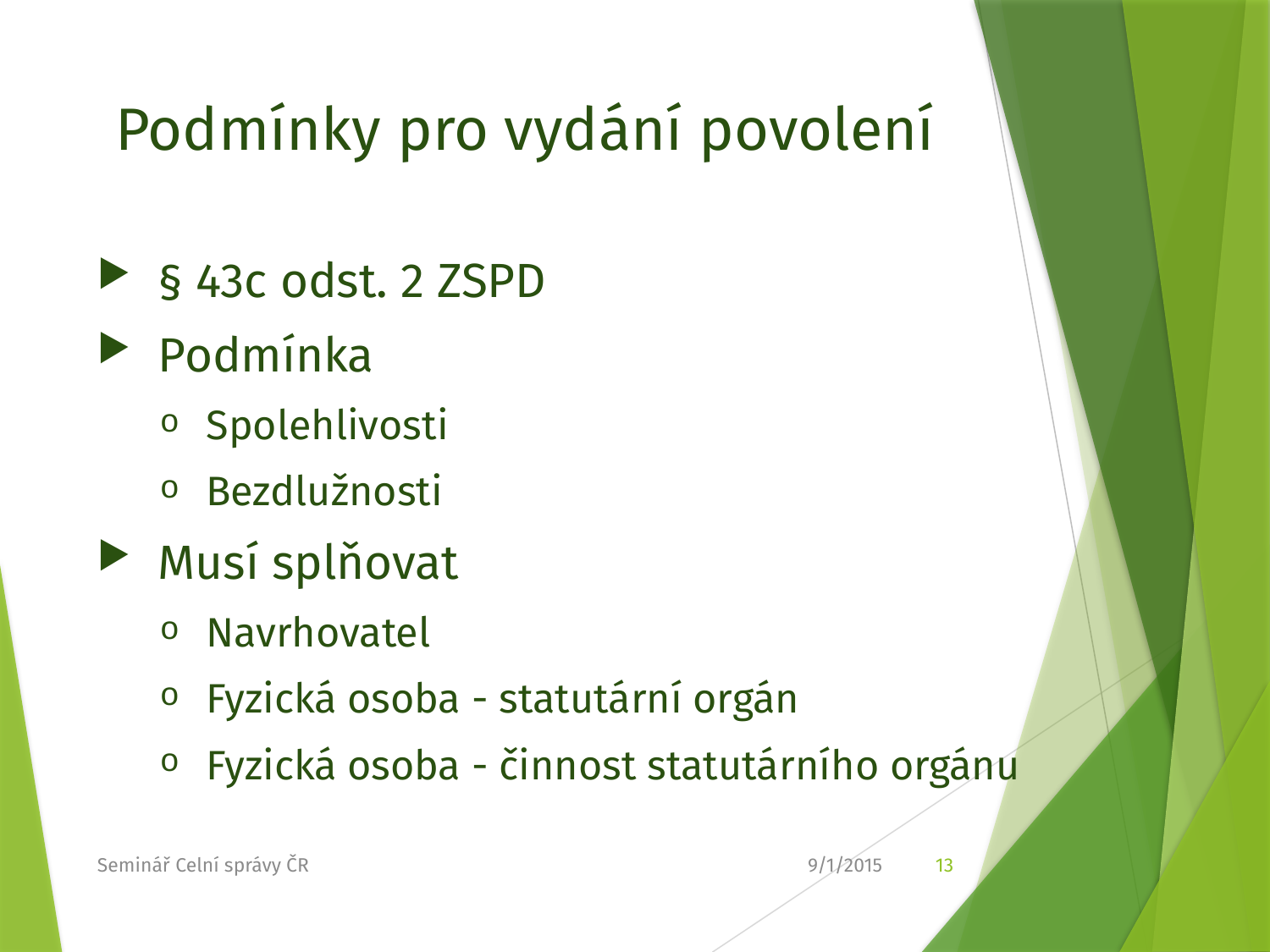

# Podmínky pro vydání povolení
§ 43c odst. 2 ZSPD
Podmínka
Spolehlivosti
Bezdlužnosti
Musí splňovat
Navrhovatel
Fyzická osoba - statutární orgán
Fyzická osoba - činnost statutárního orgánu

Seminář Celní správy ČR
9/1/2015
13